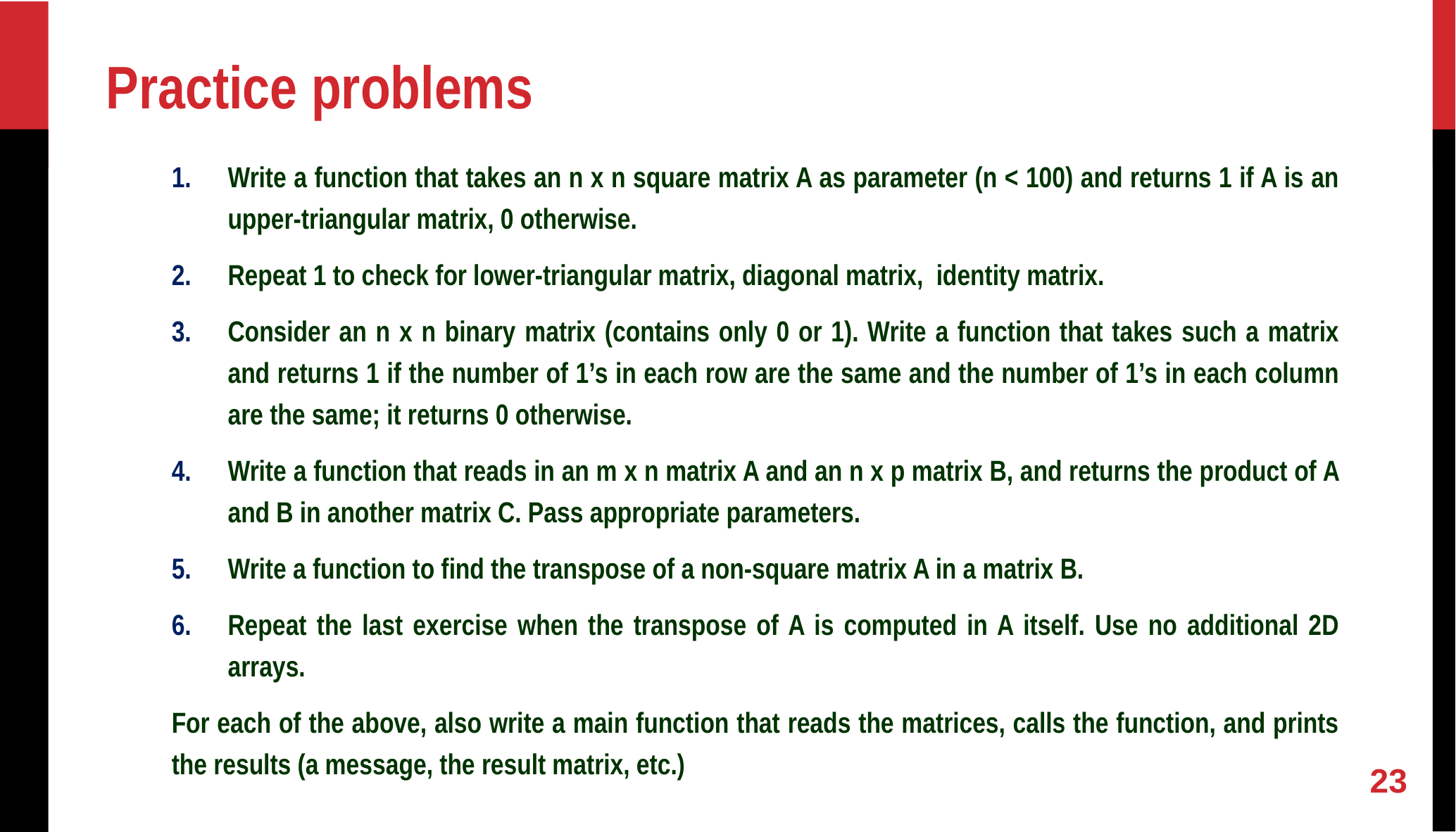

Practice problems
Write a function that takes an n x n square matrix A as parameter (n < 100) and returns 1 if A is an upper-triangular matrix, 0 otherwise.
Repeat 1 to check for lower-triangular matrix, diagonal matrix,  identity matrix.
Consider an n x n binary matrix (contains only 0 or 1). Write a function that takes such a matrix and returns 1 if the number of 1’s in each row are the same and the number of 1’s in each column are the same; it returns 0 otherwise.
Write a function that reads in an m x n matrix A and an n x p matrix B, and returns the product of A and B in another matrix C. Pass appropriate parameters.
Write a function to find the transpose of a non-square matrix A in a matrix B.
Repeat the last exercise when the transpose of A is computed in A itself. Use no additional 2D arrays.
For each of the above, also write a main function that reads the matrices, calls the function, and prints the results (a message, the result matrix, etc.)
23